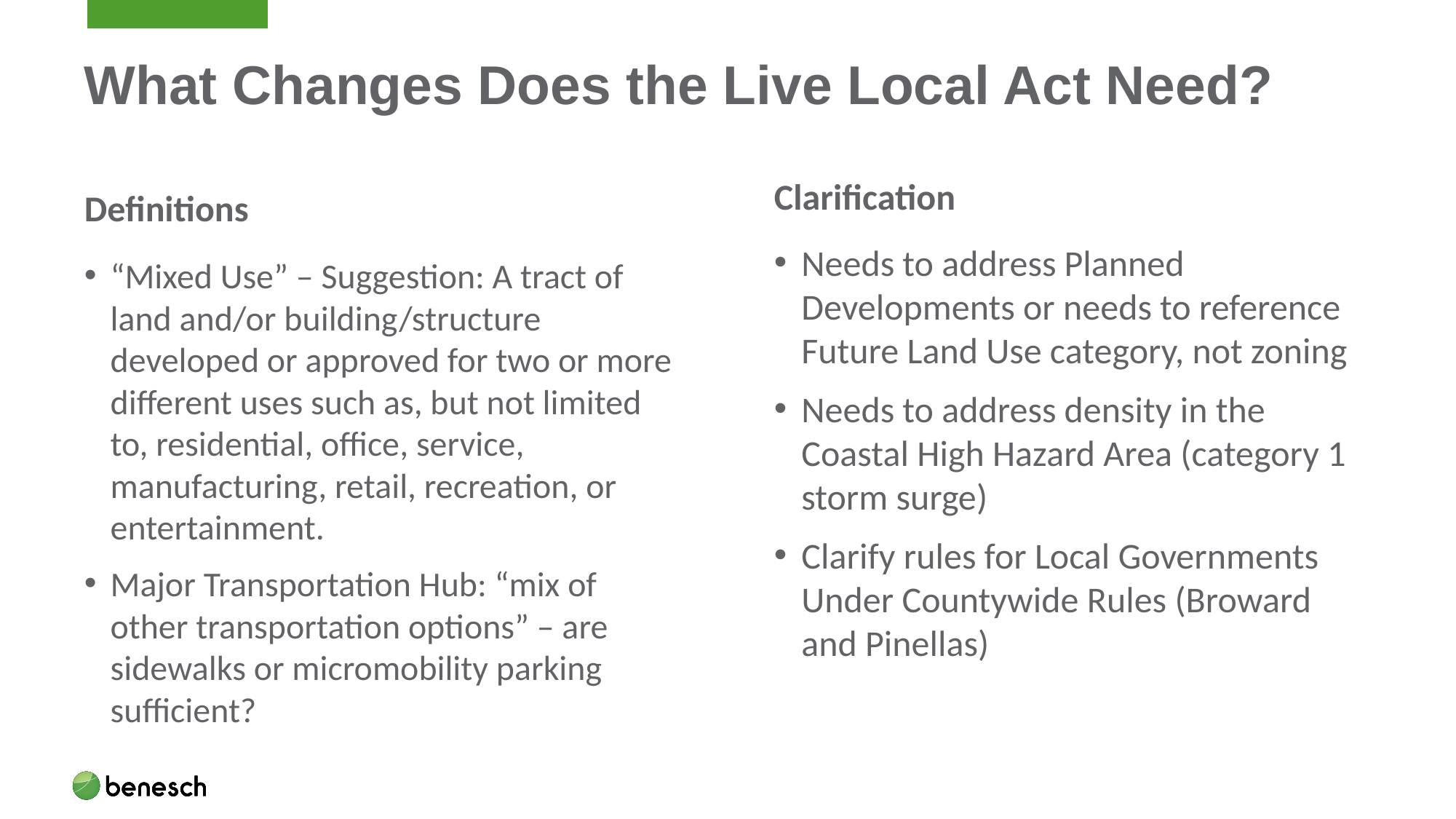

# What Changes Does the Live Local Act Need?
Clarification
Definitions
Needs to address Planned Developments or needs to reference Future Land Use category, not zoning
Needs to address density in the Coastal High Hazard Area (category 1 storm surge)
Clarify rules for Local Governments Under Countywide Rules (Broward and Pinellas)
“Mixed Use” – Suggestion: A tract of land and/or building/structure developed or approved for two or more different uses such as, but not limited to, residential, office, service, manufacturing, retail, recreation, or entertainment.
Major Transportation Hub: “mix of other transportation options” – are sidewalks or micromobility parking sufficient?